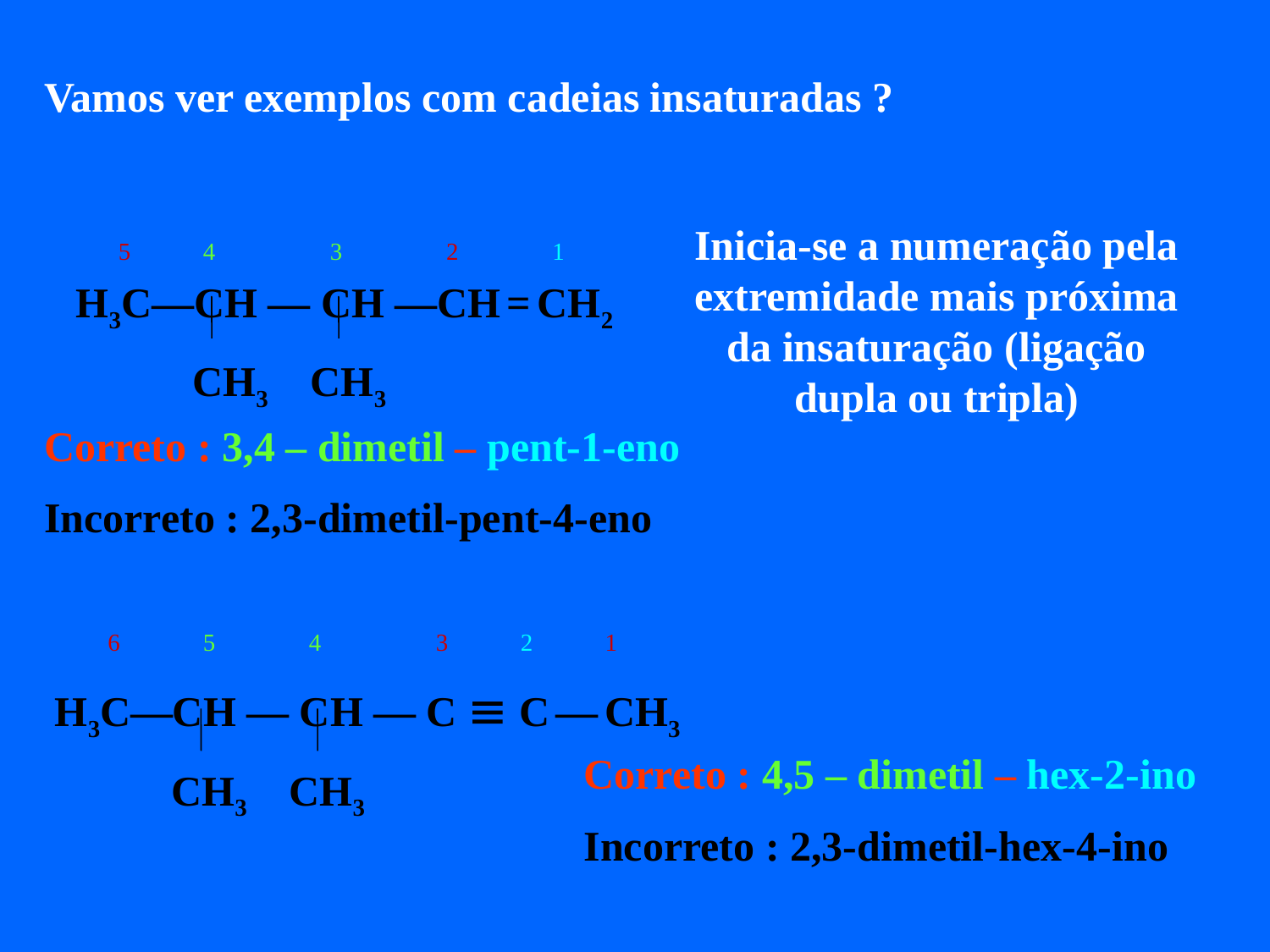

Vamos ver exemplos com cadeias insaturadas ?
5
4
3
2
1

H3C—CH — CH —CH = CH2
           CH3    CH3

Inicia-se a numeração pela extremidade mais próxima da insaturação (ligação dupla ou tripla)
Correto : 3,4 – dimetil – pent-1-eno
Incorreto : 2,3-dimetil-pent-4-eno
6
5
4
3
2
1

H3C—CH — CH — C ≡ C — CH3
           CH3    CH3

Correto : 4,5 – dimetil – hex-2-ino
Incorreto : 2,3-dimetil-hex-4-ino